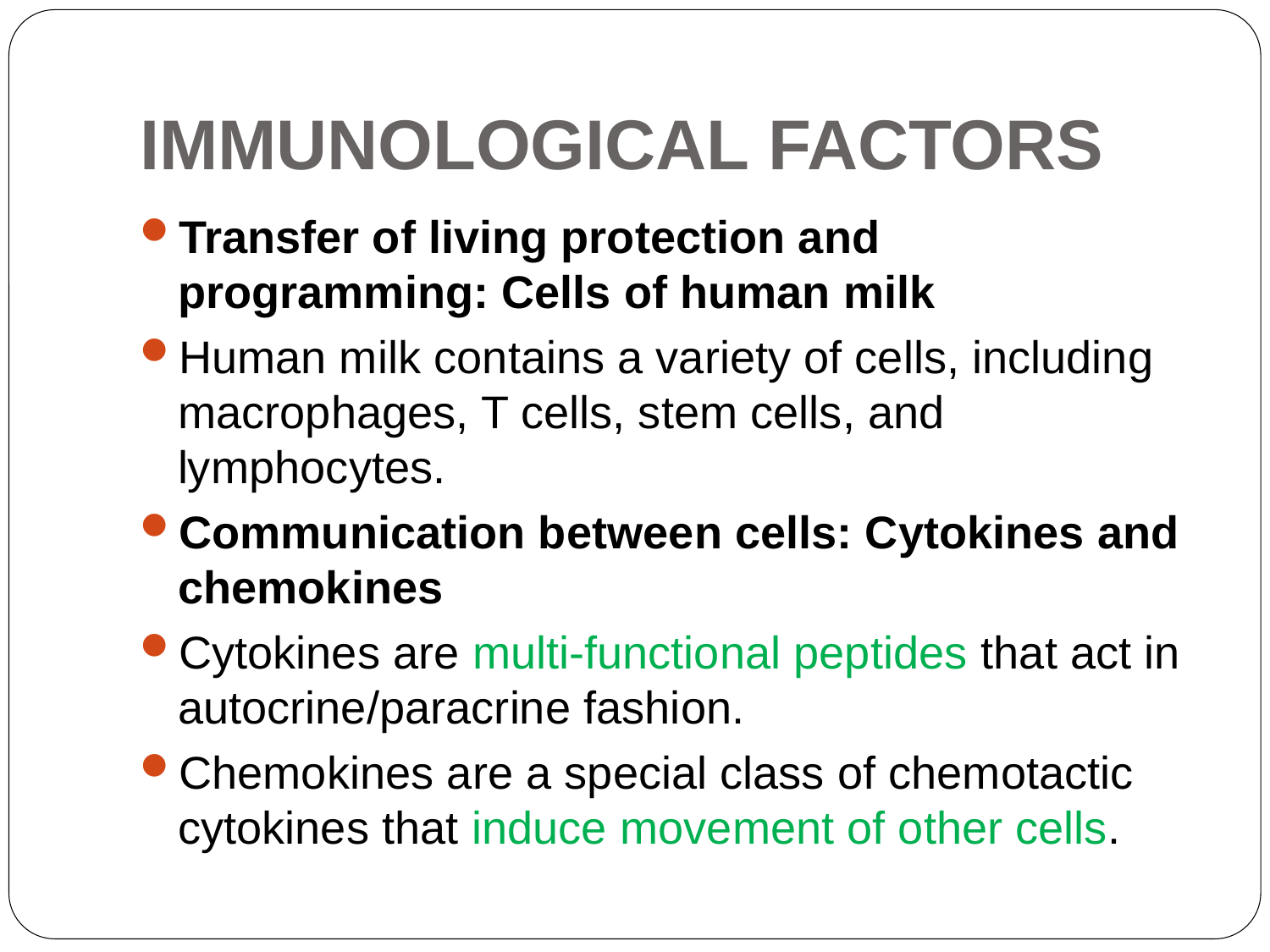

# IMMUNOLOGICAL FACTORS
Transfer of living protection and programming: Cells of human milk
Human milk contains a variety of cells, including macrophages, T cells, stem cells, and lymphocytes.
Communication between cells: Cytokines and chemokines
Cytokines are multi-functional peptides that act in autocrine/paracrine fashion.
Chemokines are a special class of chemotactic cytokines that induce movement of other cells.